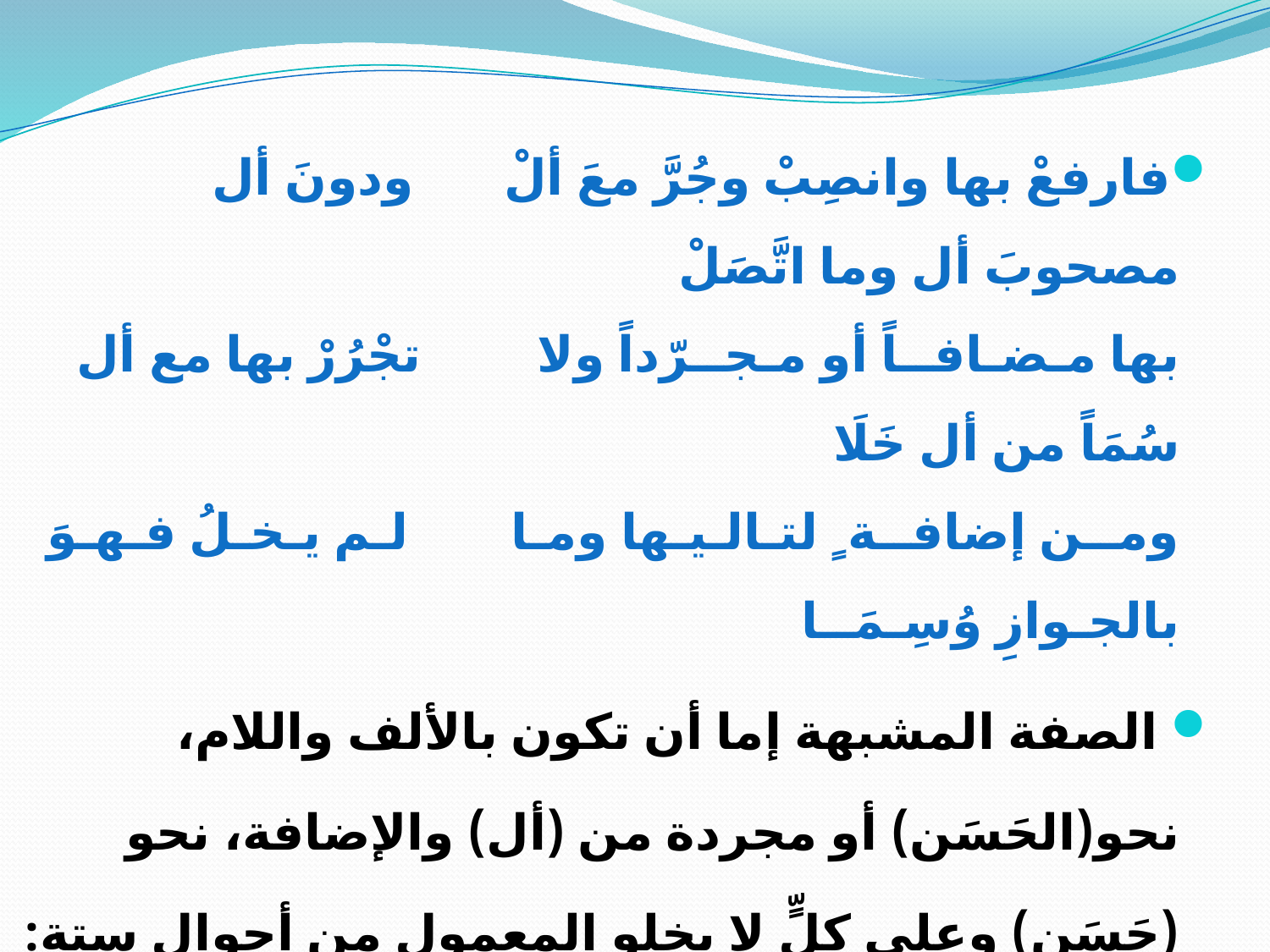

فارفعْ بها وانصِبْ وجُرَّ معَ ألْ       ودونَ أل مصحوبَ أل وما اتَّصَلْ
بها مـضـافــاً أو مـجــرّداً ولا         تجْرُرْ بها مع أل سُمَاً من أل خَلَا
ومــن إضافــة ٍ لتـالـيـها ومـا        لـم يـخـلُ فـهـوَ بالجـوازِ وُسِـمَــا
 الصفة المشبهة إما أن تكون بالألف واللام، نحو(الحَسَن) أو مجردة من (أل) والإضافة، نحو (حَسَن) وعلى كلٍّ لا يخلو المعمول من أحوال ستة: